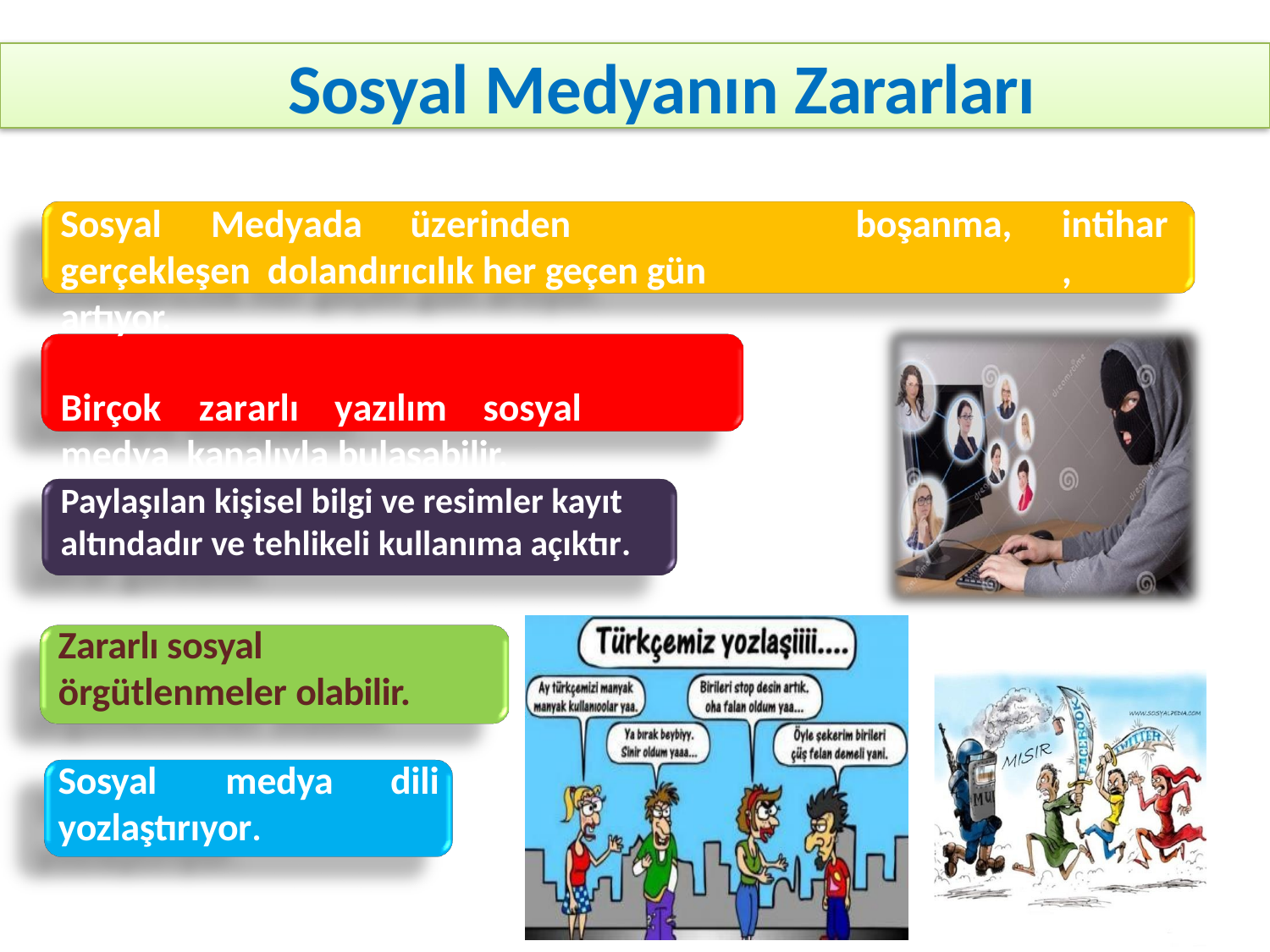

Sosyal Medyanın Zararları

Sosyal	Medyada	üzerinden	gerçekleşen  dolandırıcılık her geçen gün artıyor.

Birçok	zararlı	yazılım	sosyal	medya  kanalıyla bulaşabilir.
boşanma,
intihar,

Paylaşılan kişisel bilgi ve resimler kayıt altındadır ve tehlikeli kullanıma açıktır.

Zararlı sosyal
örgütlenmeler olabilir.

Sosyal	medya	dili
yozlaştırıyor.